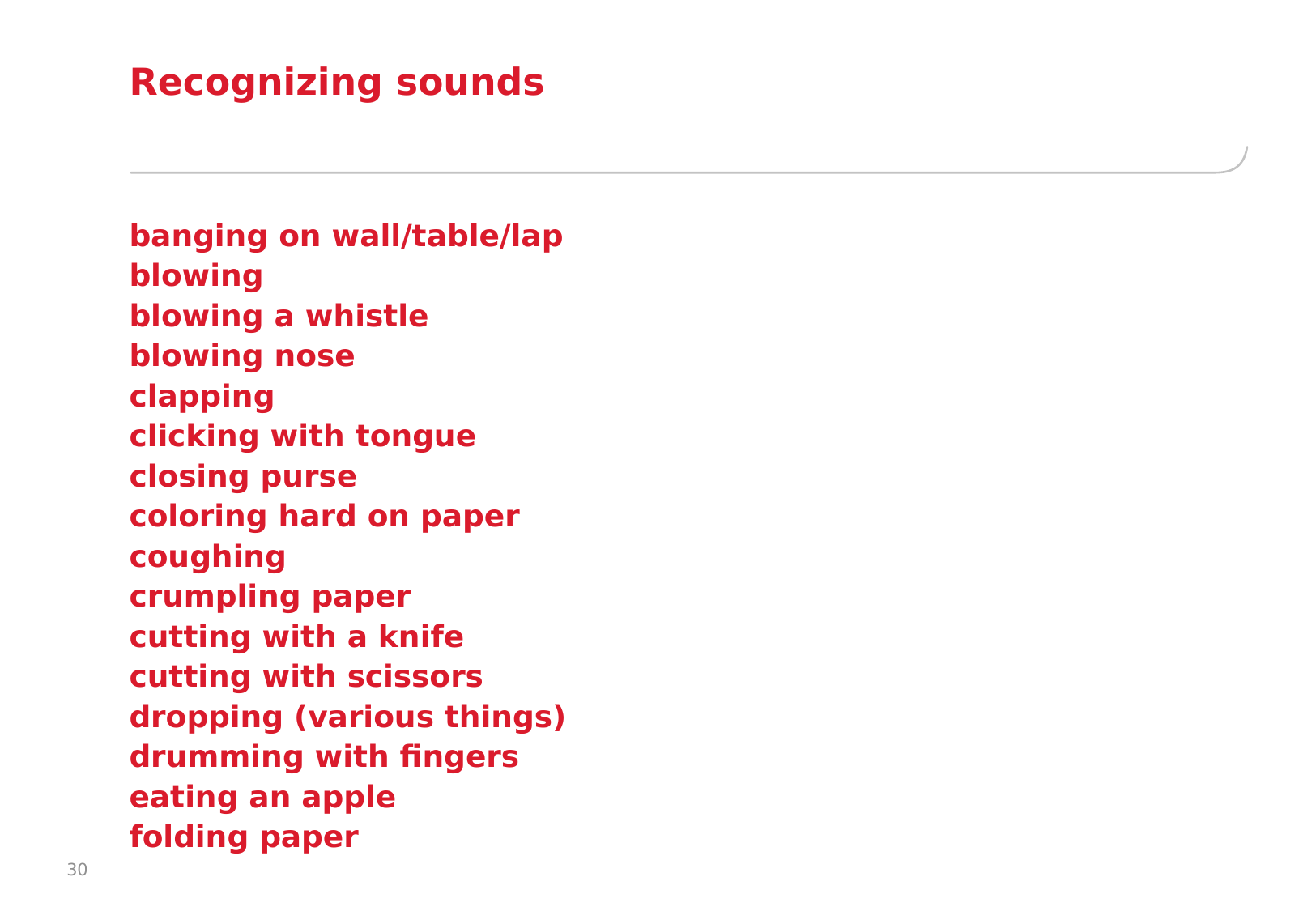

# Recognizing sounds
banging on wall/table/lap
blowing
blowing a whistle
blowing nose
clapping
clicking with tongue
closing purse
coloring hard on paper
coughing
crumpling paper
cutting with a knife
cutting with scissors
dropping (various things)
drumming with fingers
eating an apple
folding paper
30